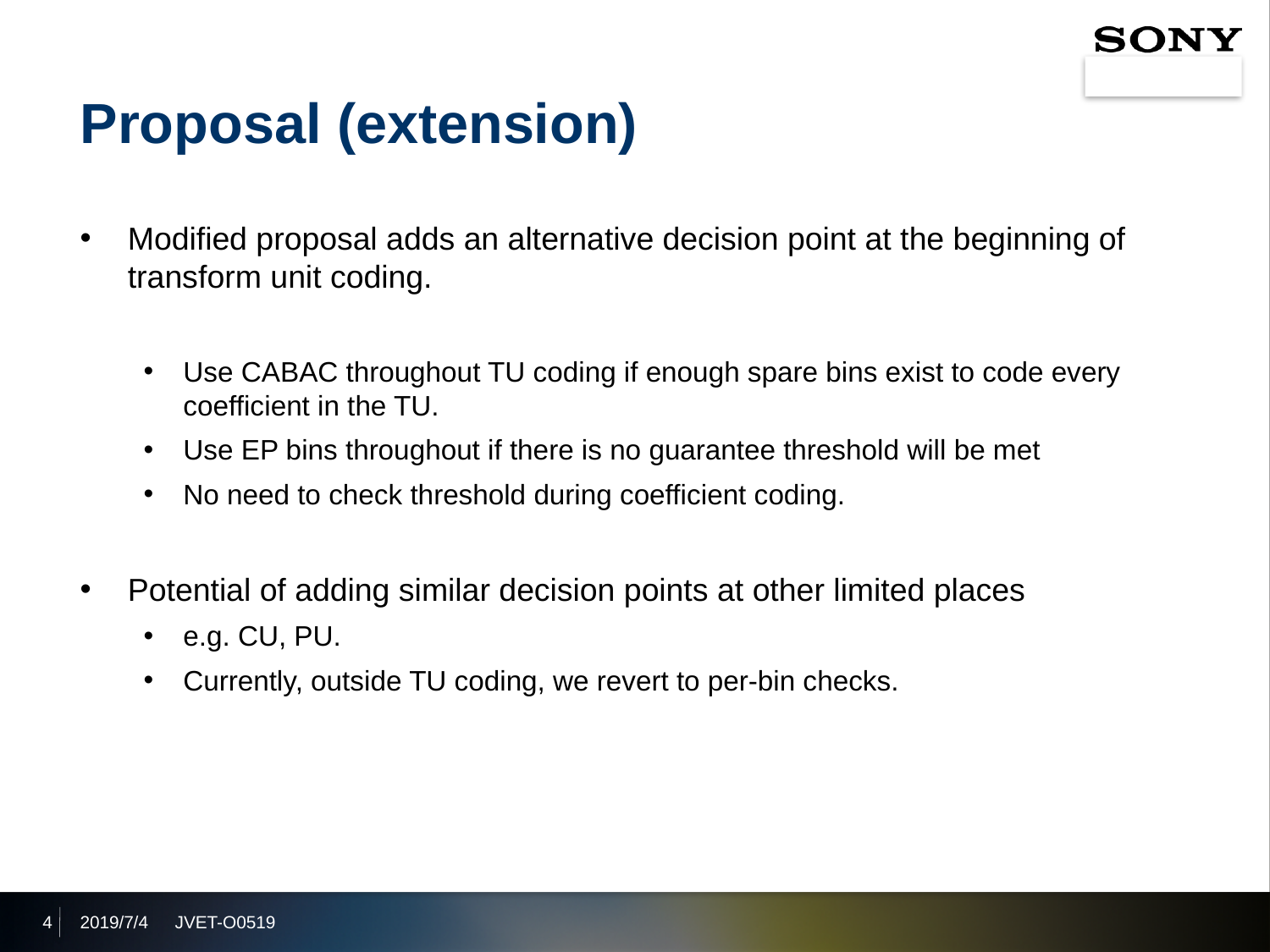

# Proposal (extension)

Modified proposal adds an alternative decision point at the beginning of transform unit coding.

Use CABAC throughout TU coding if enough spare bins exist to code every coefficient in the TU.
Use EP bins throughout if there is no guarantee threshold will be met
No need to check threshold during coefficient coding.

Potential of adding similar decision points at other limited places
e.g. CU, PU.
Currently, outside TU coding, we revert to per-bin checks.

4
2019/7/4
JVET-O0519